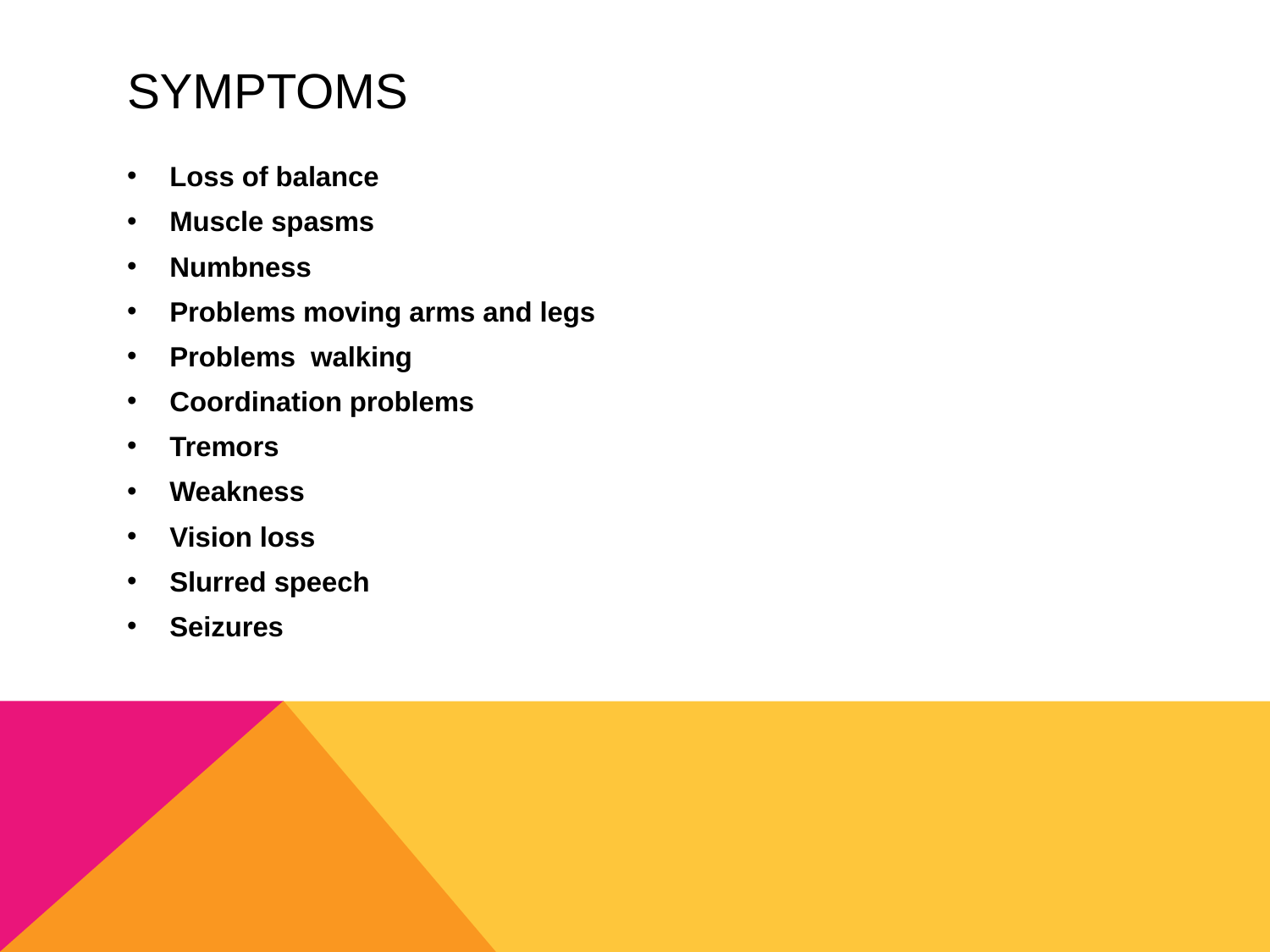

# Symptoms
Loss of balance
Muscle spasms
Numbness
Problems moving arms and legs
Problems  walking
Coordination problems
Tremors
Weakness
Vision loss
Slurred speech
Seizures